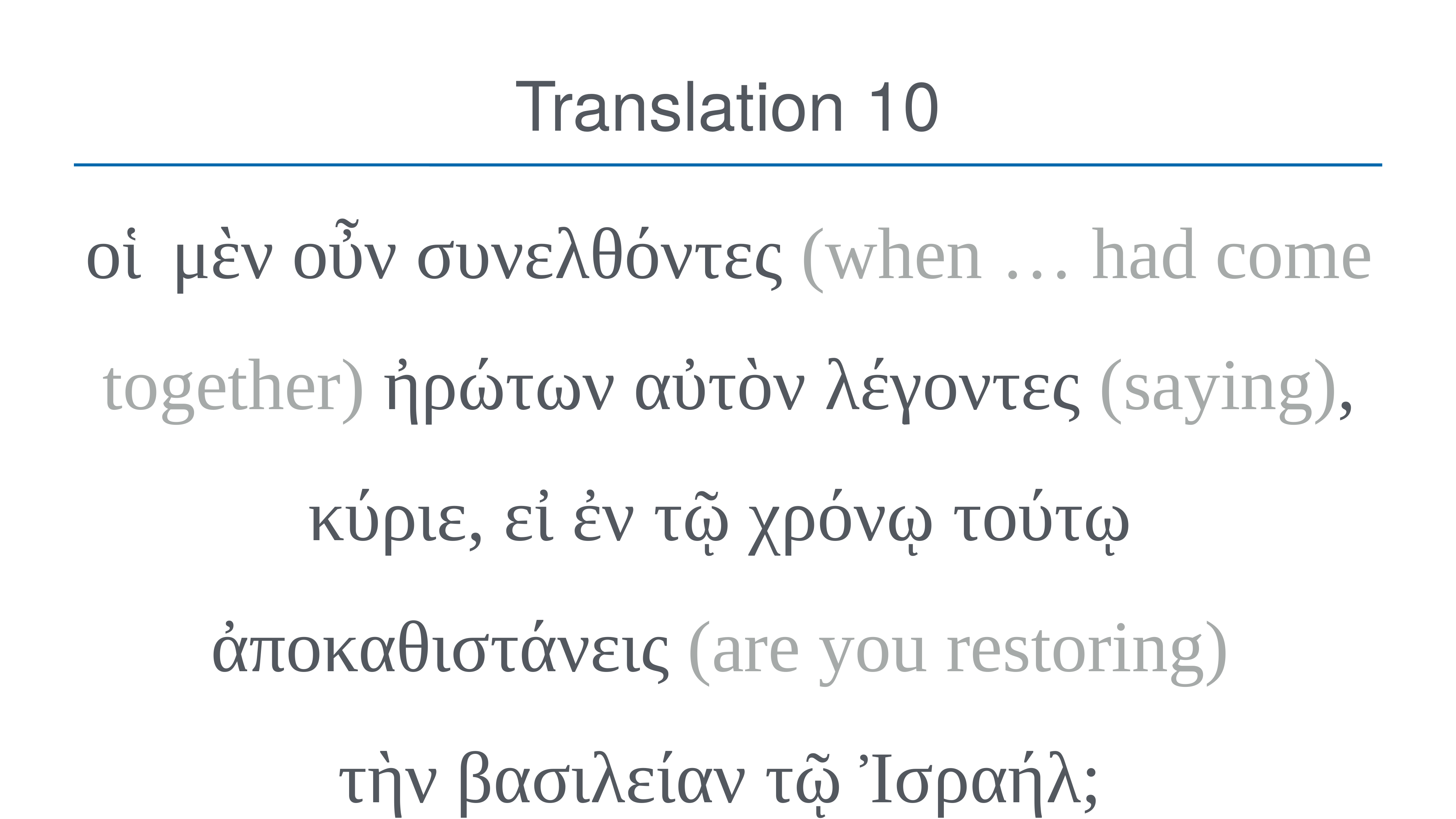

# Translation 10
οἱ  μὲν οὖν συνελθόντες (when … had come together) ἠρώτων αὐτὸν λέγοντες (saying), κύριε, εἰ ἐν τῷ χρόνῳ τούτῳ
ἀποκαθιστάνεις (are you restoring)
τὴν βασιλείαν τῷ Ἰσραήλ;